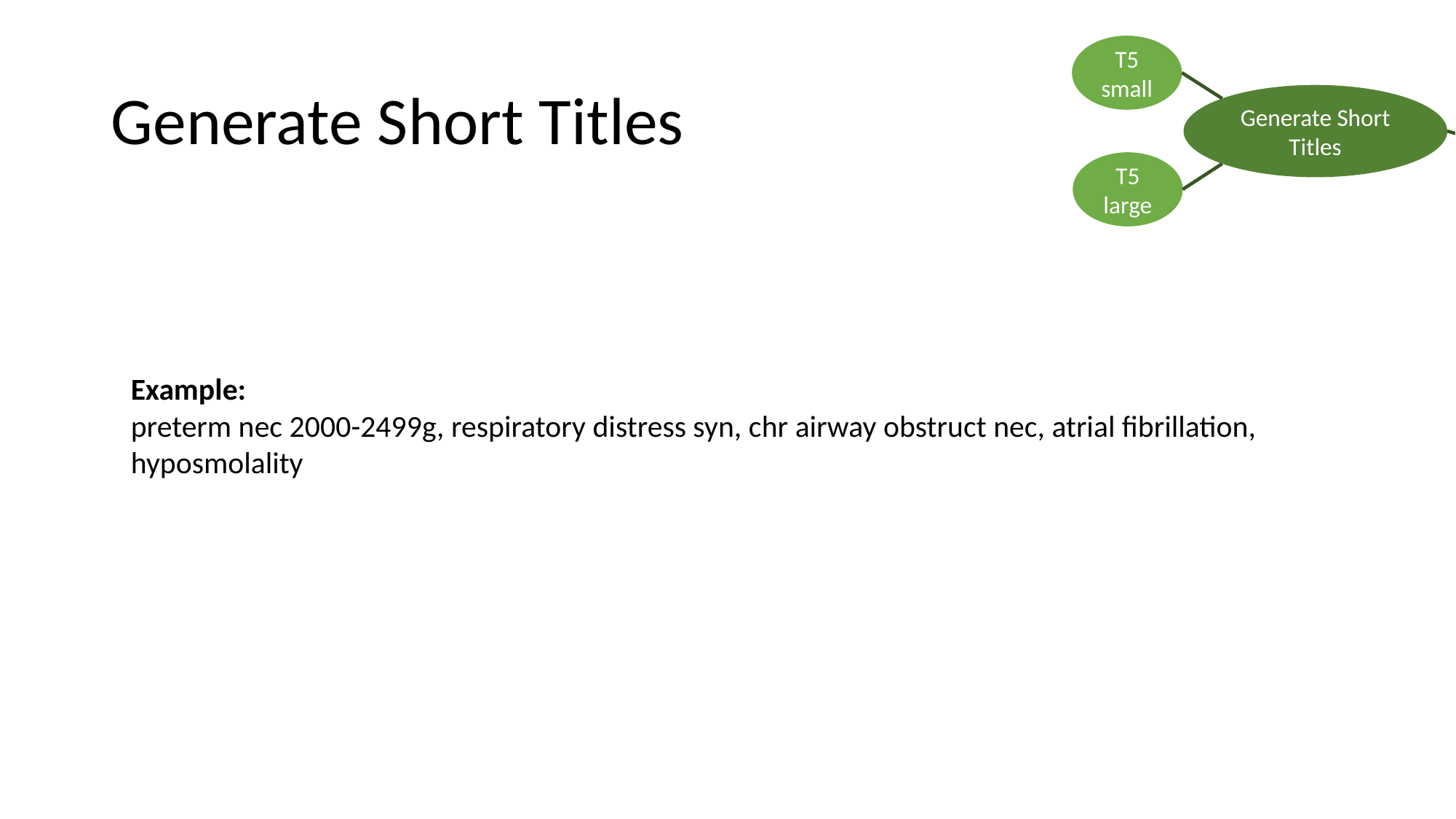

T5 small
# Generate Short Titles
Generate Short Titles
T5 large
T5 small
Generate ICD9 Codes
Diagnoses Generation
ByT5-base
Example:
preterm nec 2000-2499g, respiratory distress syn, chr airway obstruct nec, atrial fibrillation, hyposmolality
Generate Shortened Diagnoses
Medalpaca
T5 small
BioGPT
AKI Stage Classification